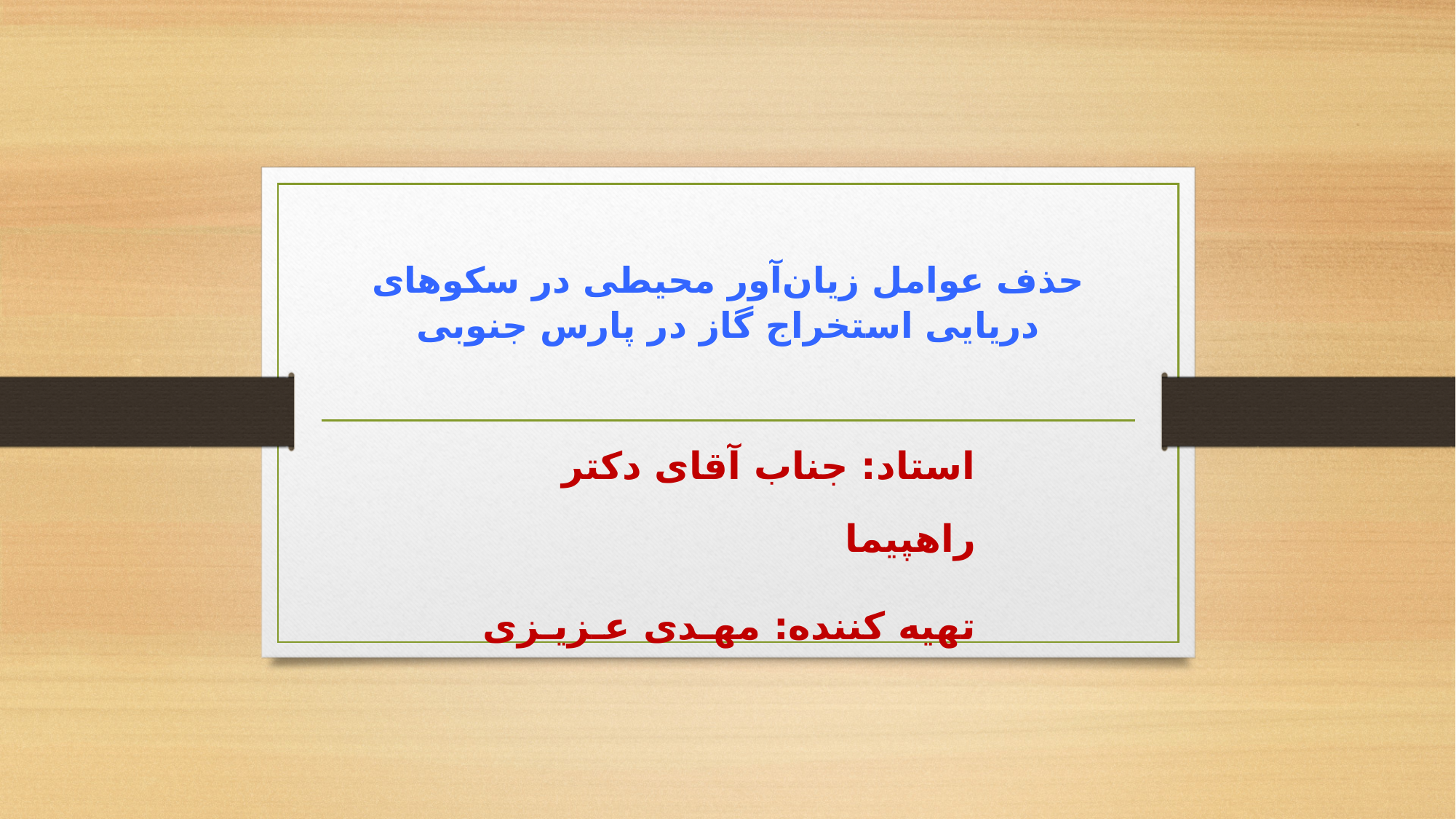

# حذف عوامل زیان‌آور محیطی در سکوهای دریایی استخراج گاز در پارس جنوبی
استاد: جناب آقای دکتر راهپیما
تهیه کننده: مهـدی عـزیـزی